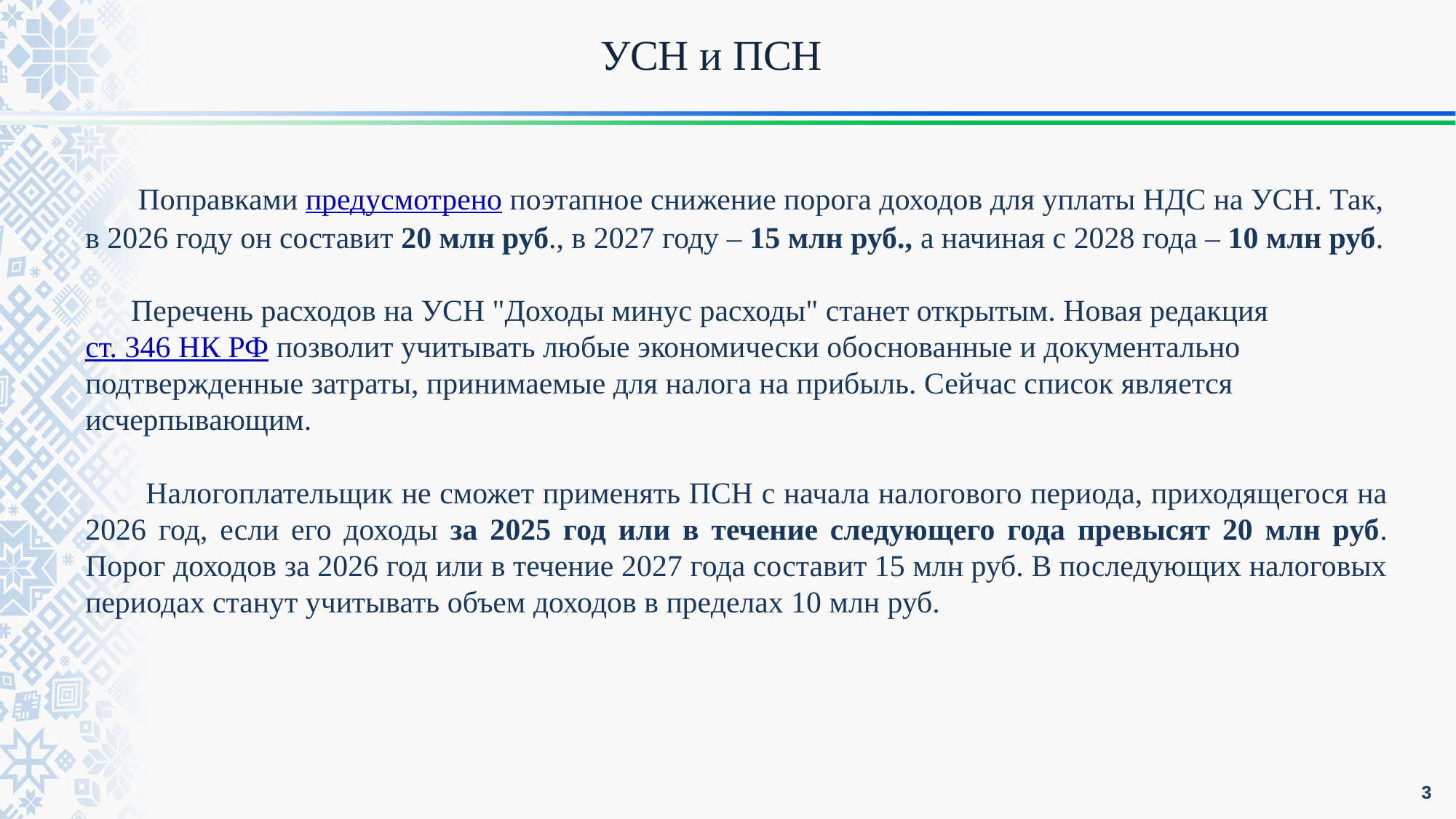

УСН и ПСН

     Поправками предусмотрено поэтапное снижение порога доходов для уплаты НДС на УСН. Так, в 2026 году он составит 20 млн руб., в 2027 году – 15 млн руб., а начиная с 2028 года – 10 млн руб.

      Перечень расходов на УСН "Доходы минус расходы" станет открытым. Новая редакция ст. 346 НК РФ позволит учитывать любые экономически обоснованные и документально подтвержденные затраты, принимаемые для налога на прибыль. Сейчас список является исчерпывающим.

       Налогоплательщик не сможет применять ПСН с начала налогового периода, приходящегося на 2026 год, если его доходы за 2025 год или в течение следующего года превысят 20 млн руб. Порог доходов за 2026 год или в течение 2027 года составит 15 млн руб. В последующих налоговых периодах станут учитывать объем доходов в пределах 10 млн руб.

3